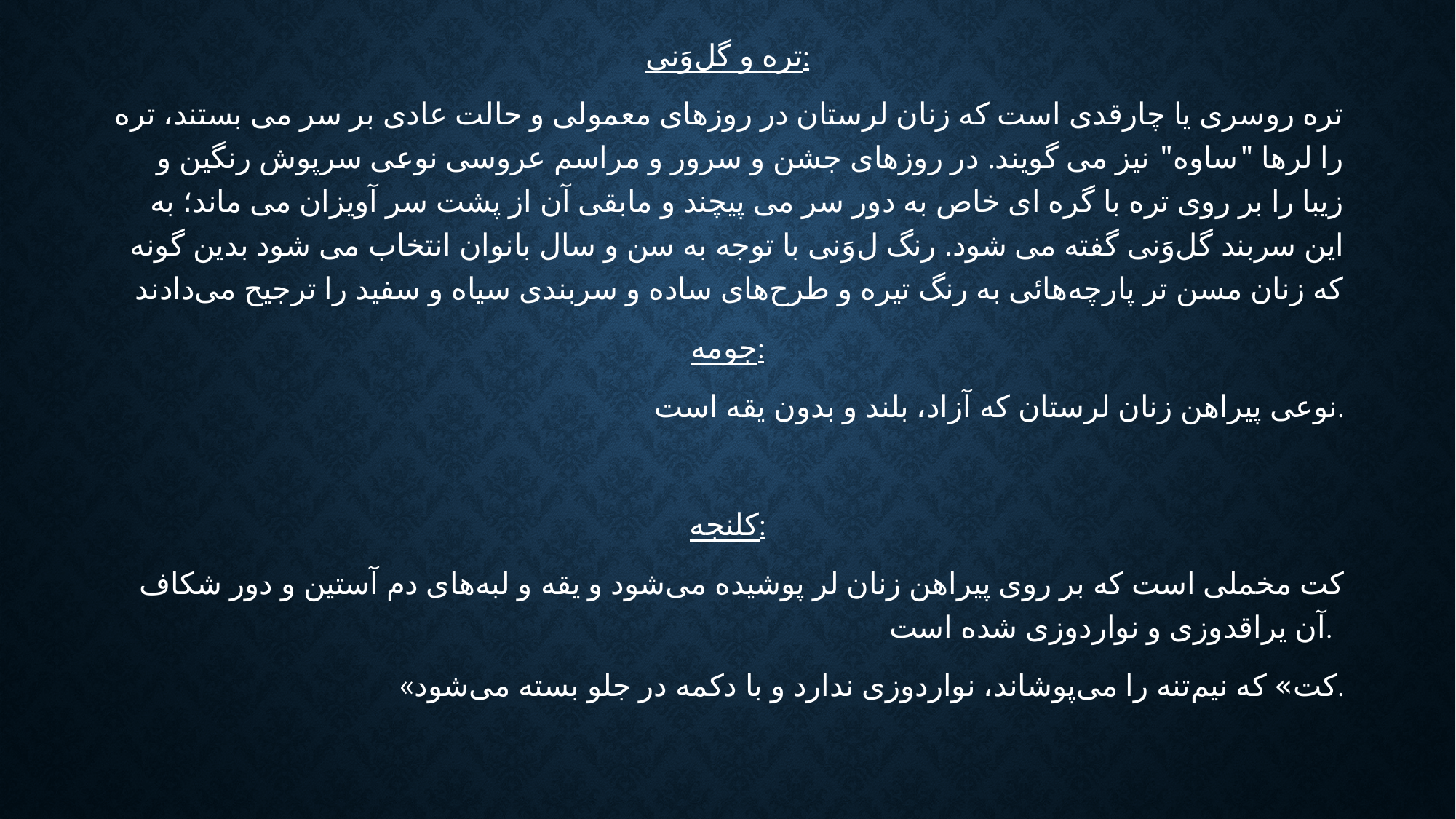

تره و گل‌وَنی:
تره روسری یا چارقدی است که زنان لرستان در روزهای معمولی و حالت عادی بر سر می بستند، تره را لرها "ساوه" نیز می گویند. در روزهای جشن و سرور و مراسم عروسی نوعی سرپوش رنگین و زیبا را بر روی تره با گره ای خاص به دور سر می پیچند و مابقی آن از پشت سر آویزان می ماند؛ به این سربند گل‌وَنی گفته می شود. رنگ ل‌وَنی با توجه به سن و سال بانوان انتخاب می شود بدین گونه که زنان مسن تر پارچه‌هائی به رنگ تیره و طرح‌های ساده و سربندی سیاه و سفید را ترجیح می‌دادند
جومه:
 نوعی پیراهن زنان لرستان که آزاد، بلند و بدون یقه است.

کلنجه:
 کت مخملی است که بر روی پیراهن زنان لر پوشیده می‌شود و یقه و لبه‌های دم آستین و دور شکاف آن یراقدوزی و نواردوزی شده است.
«کت» که نیم‌تنه را می‌پوشاند، نواردوزی ندارد و با دکمه در جلو بسته می‌شود.